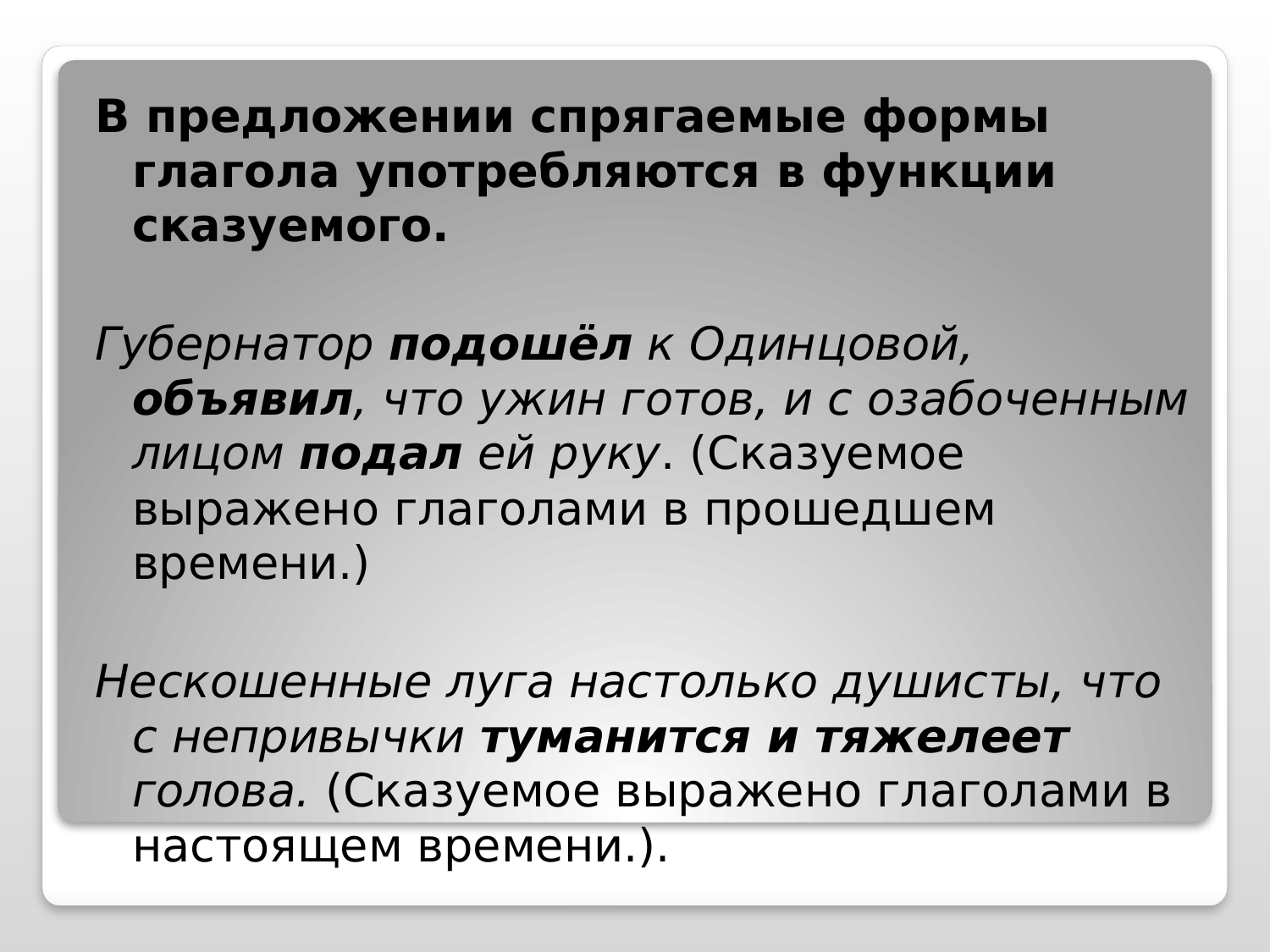

#
В предложении спрягаемые формы глагола употребляются в функции сказуемого.

Губернатор подошёл к Одинцовой, объявил, что ужин готов, и с озабоченным лицом подал ей руку. (Сказуемое выражено глаголами в прошедшем времени.)

Нескошенные луга настолько душисты, что с непривычки туманится и тяжелеет голова. (Сказуемое выражено глаголами в настоящем времени.).